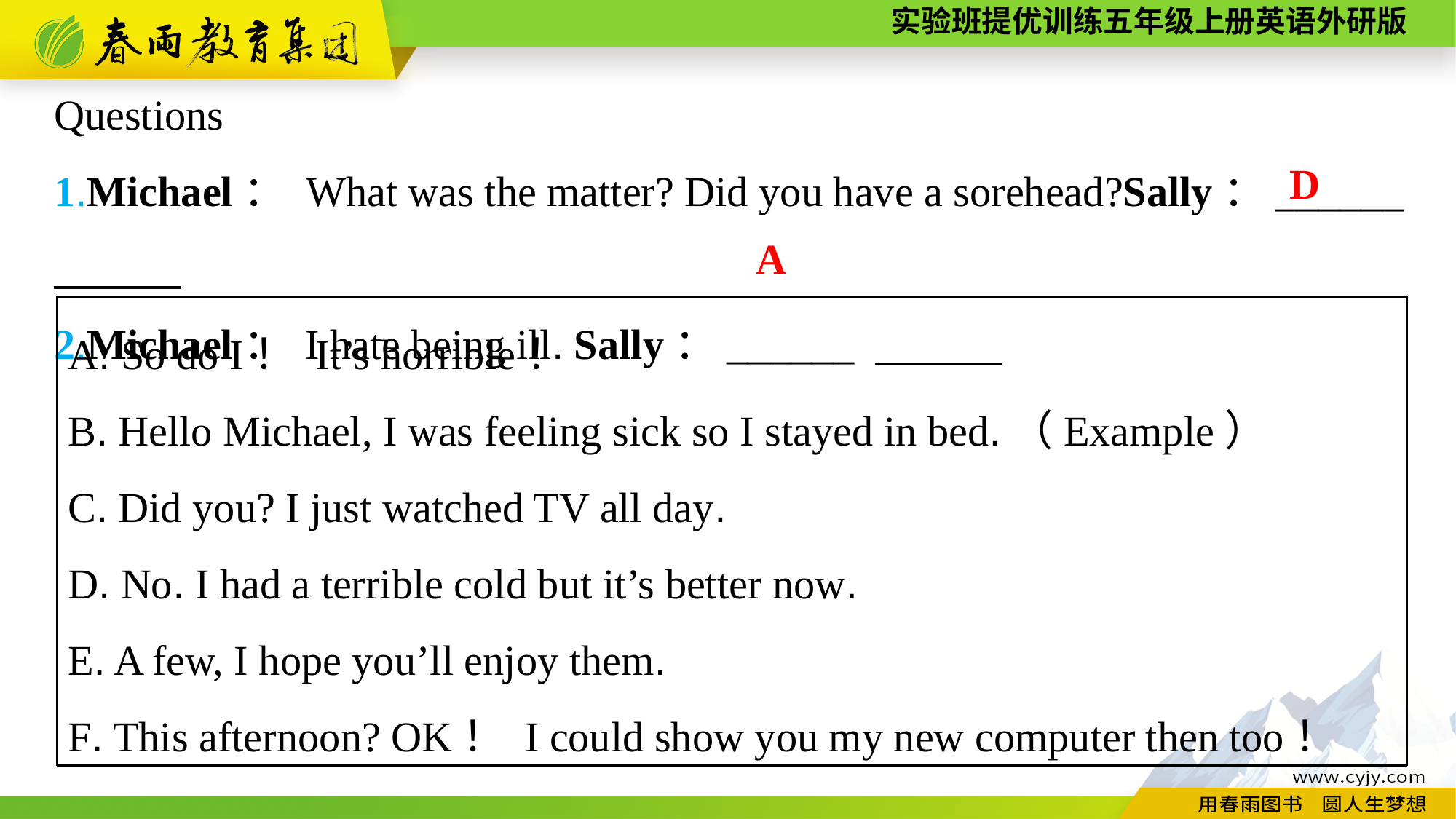

Questions
1.Michael： What was the matter? Did you have a sorehead?Sally：______
2.Michael： I hate being ill. Sally：______
D
A
A. So do I！ It’s horrible！
B. Hello Michael, I was feeling sick so I stayed in bed.（Example）
C. Did you? I just watched TV all day.
D. No. I had a terrible cold but it’s better now.
E. A few, I hope you’ll enjoy them.
F. This afternoon? OK！ I could show you my new computer then too！